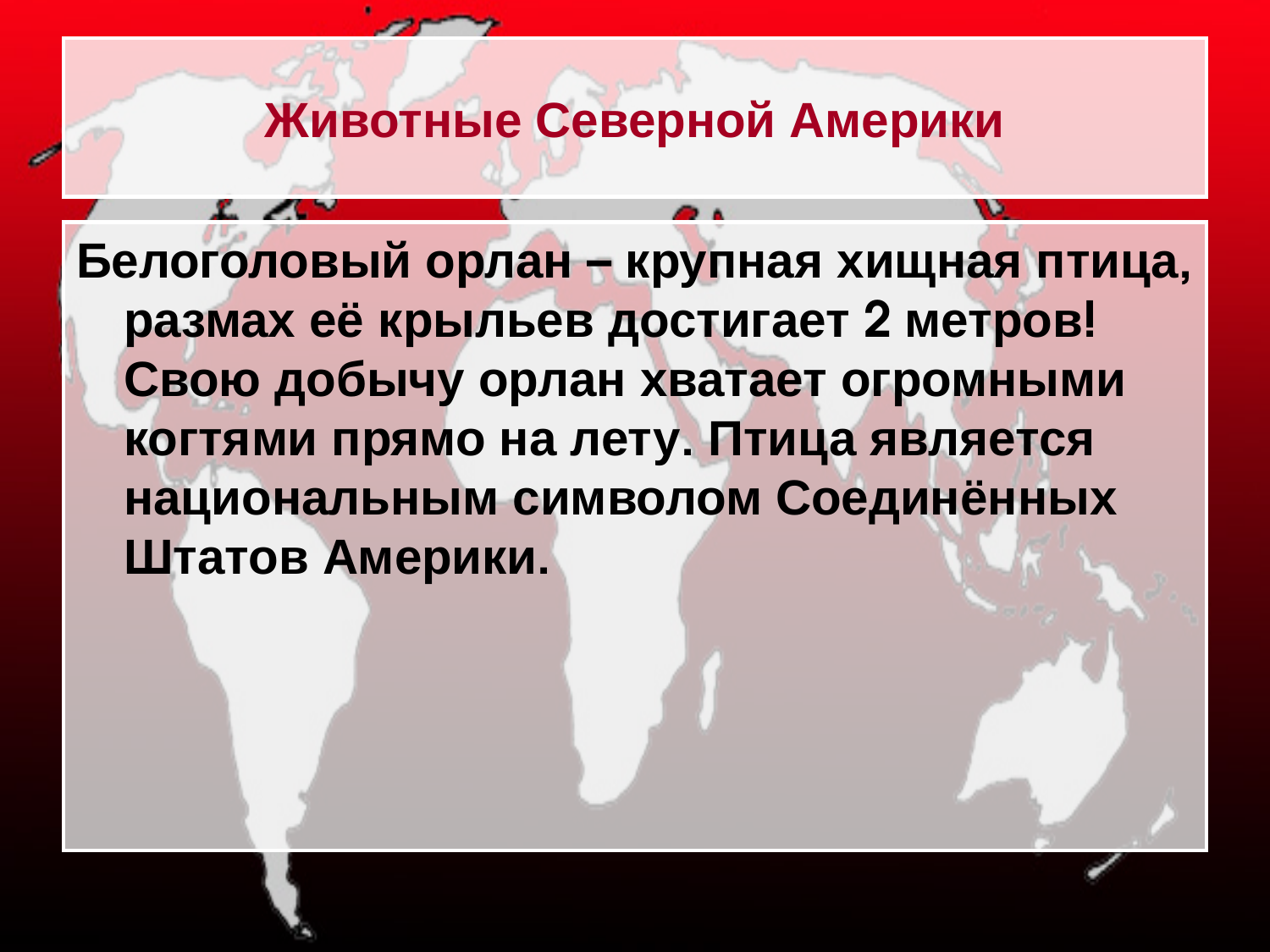

# Животные Северной Америки
Белоголовый орлан – крупная хищная птица, размах её крыльев достигает 2 метров! Свою добычу орлан хватает огромными когтями прямо на лету. Птица является национальным символом Соединённых Штатов Америки.